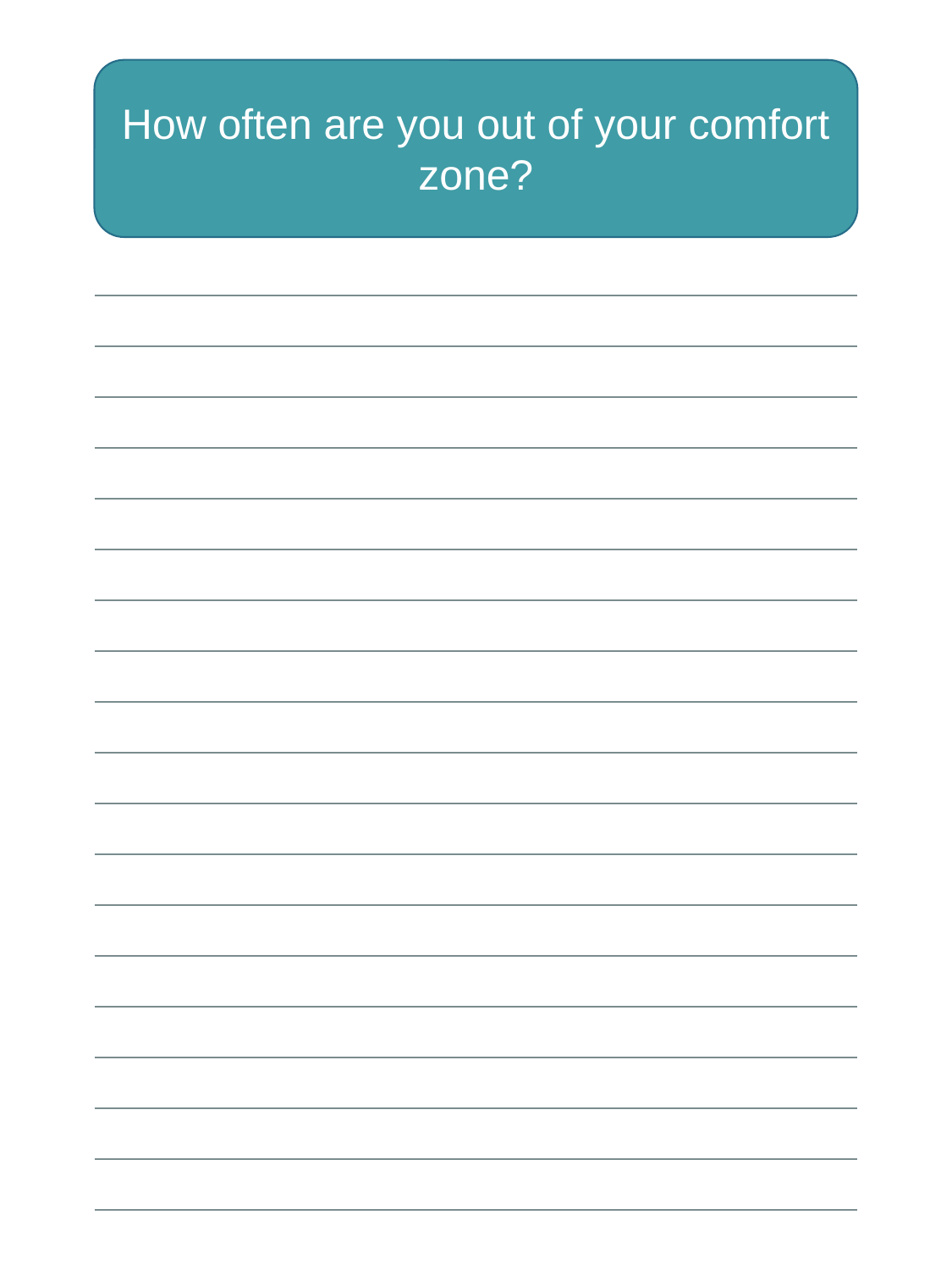

How often are you out of your comfort zone?
|  |
| --- |
|  |
|  |
|  |
|  |
|  |
|  |
|  |
|  |
|  |
|  |
|  |
|  |
|  |
|  |
|  |
|  |
|  |